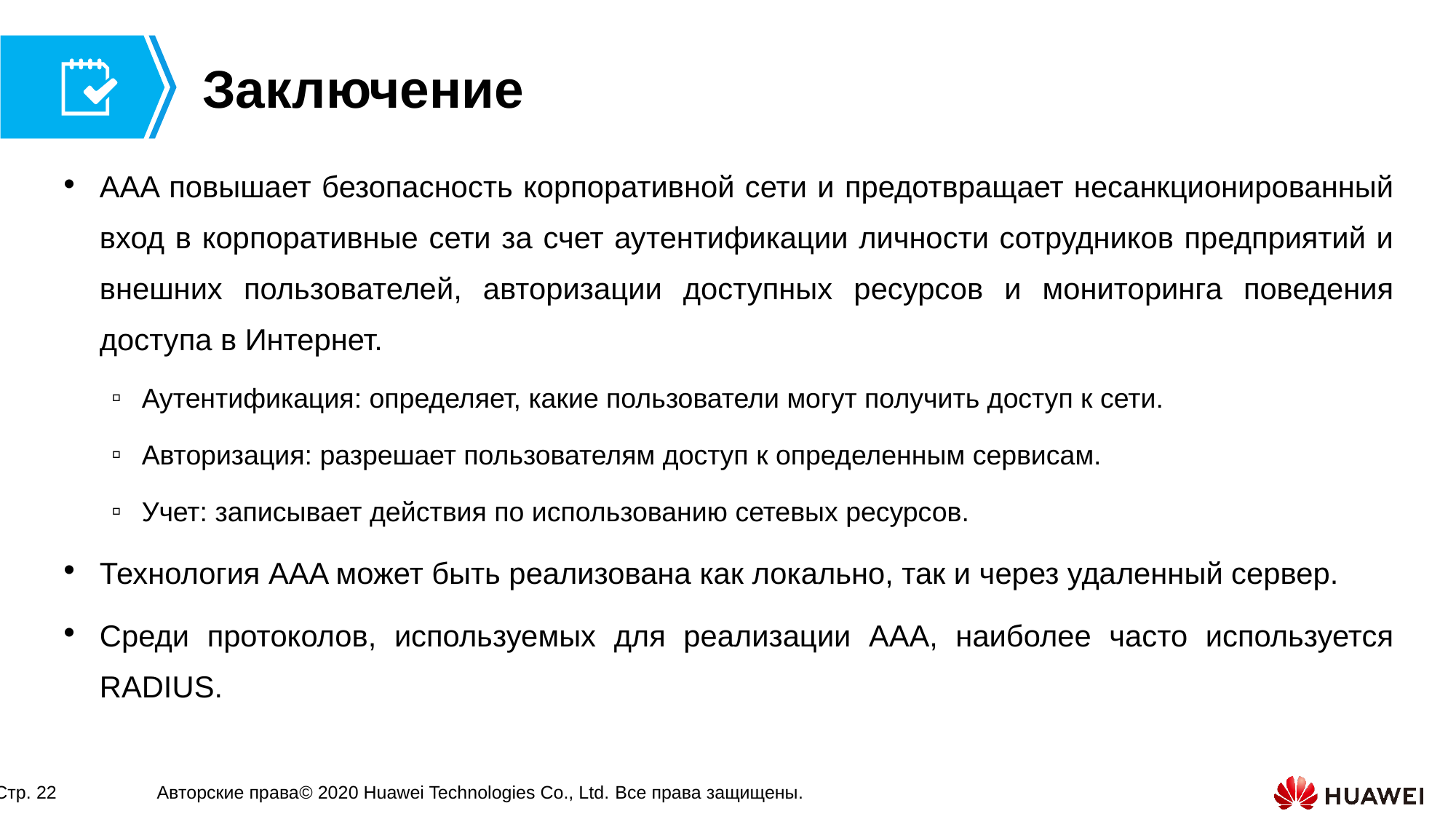

AAA повышает безопасность корпоративной сети и предотвращает несанкционированный вход в корпоративные сети за счет аутентификации личности сотрудников предприятий и внешних пользователей, авторизации доступных ресурсов и мониторинга поведения доступа в Интернет.
Аутентификация: определяет, какие пользователи могут получить доступ к сети.
Авторизация: разрешает пользователям доступ к определенным сервисам.
Учет: записывает действия по использованию сетевых ресурсов.
Технология AAA может быть реализована как локально, так и через удаленный сервер.
Среди протоколов, используемых для реализации AAA, наиболее часто используется RADIUS.